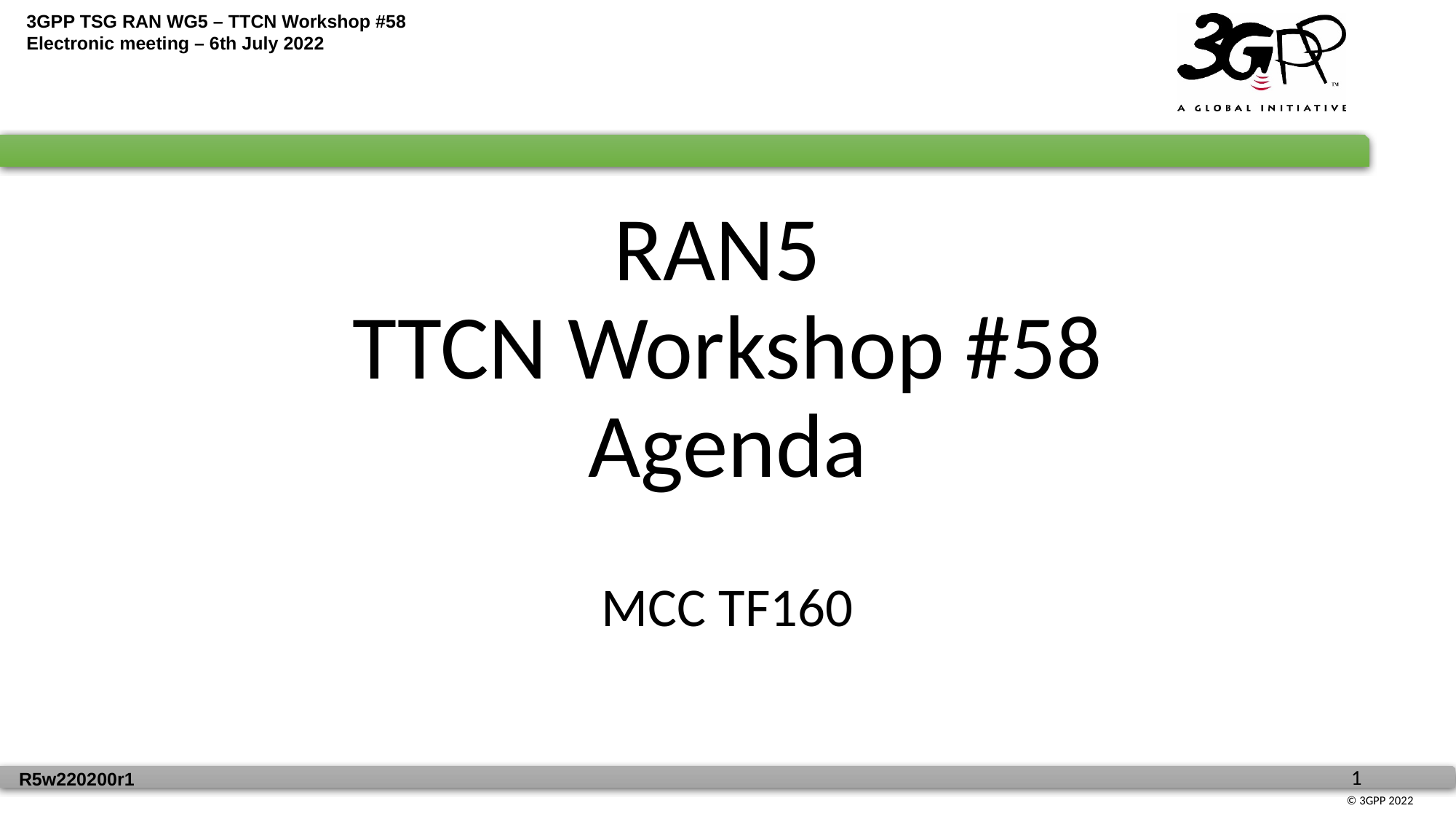

# RAN5 TTCN Workshop #58 Agenda
MCC TF160